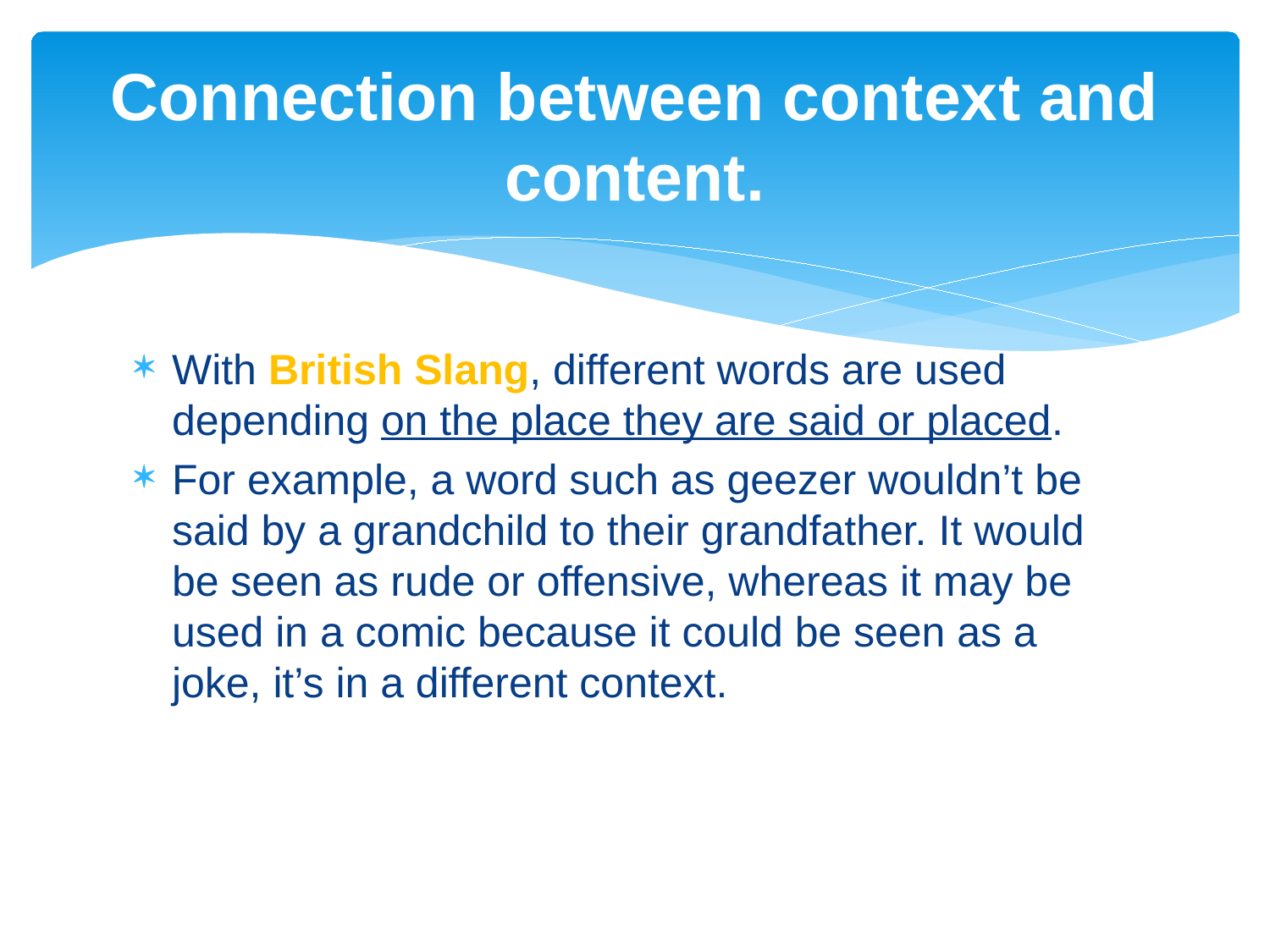

# Connection between context and content.
With British Slang, different words are used depending on the place they are said or placed.
For example, a word such as geezer wouldn’t be said by a grandchild to their grandfather. It would be seen as rude or offensive, whereas it may be used in a comic because it could be seen as a joke, it’s in a different context.